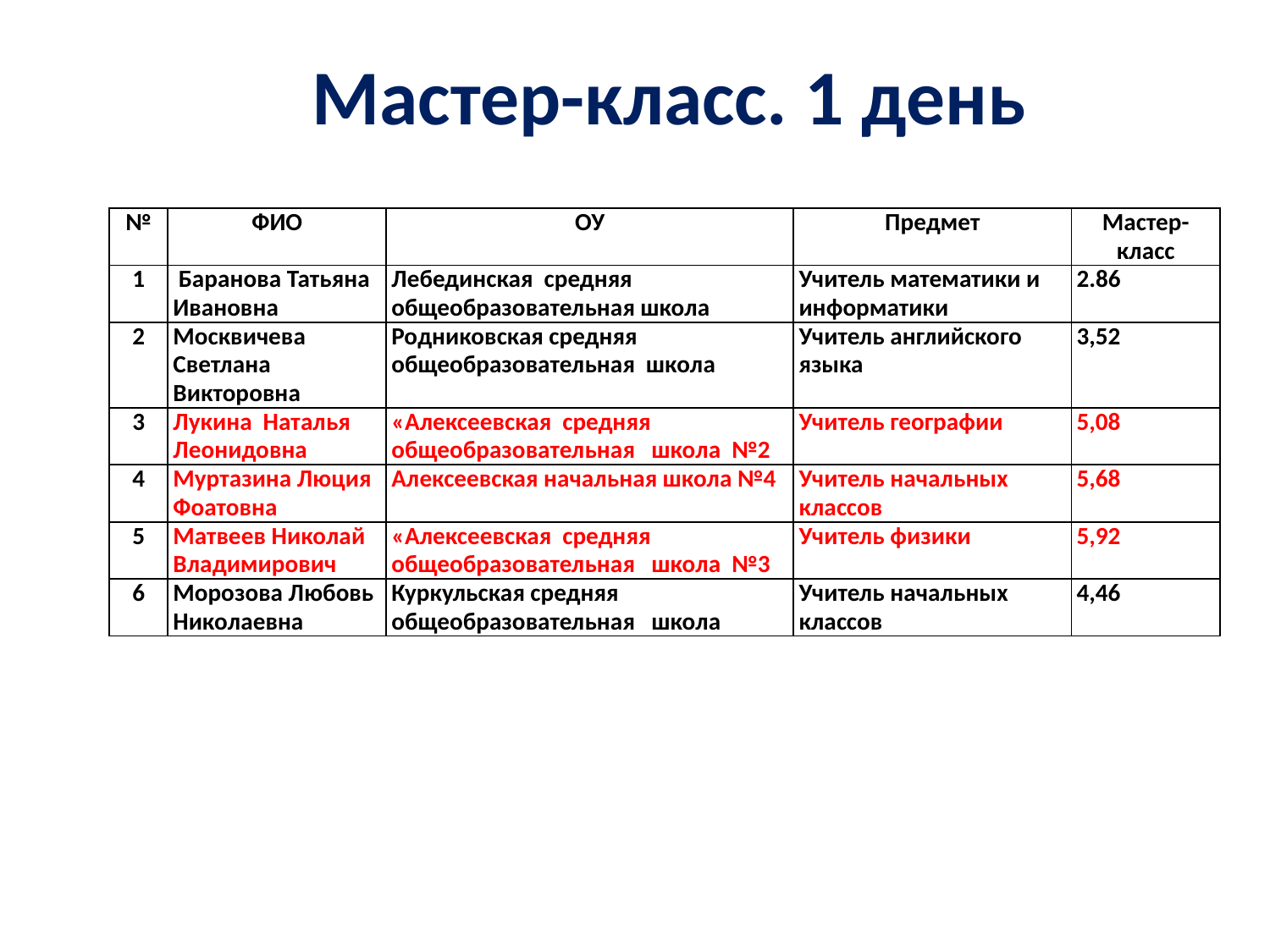

Мастер-класс. 1 день
| № | ФИО | ОУ | Предмет | Мастер-класс |
| --- | --- | --- | --- | --- |
| 1 | Баранова Татьяна Ивановна | Лебединская средняя общеобразовательная школа | Учитель математики и информатики | 2.86 |
| 2 | Москвичева Светлана Викторовна | Родниковская средняя общеобразовательная школа | Учитель английского языка | 3,52 |
| 3 | Лукина Наталья Леонидовна | «Алексеевская средняя общеобразовательная школа №2 | Учитель географии | 5,08 |
| 4 | Муртазина Люция Фоатовна | Алексеевская начальная школа №4 | Учитель начальных классов | 5,68 |
| 5 | Матвеев Николай Владимирович | «Алексеевская средняя общеобразовательная школа №3 | Учитель физики | 5,92 |
| 6 | Морозова Любовь Николаевна | Куркульская средняя общеобразовательная школа | Учитель начальных классов | 4,46 |